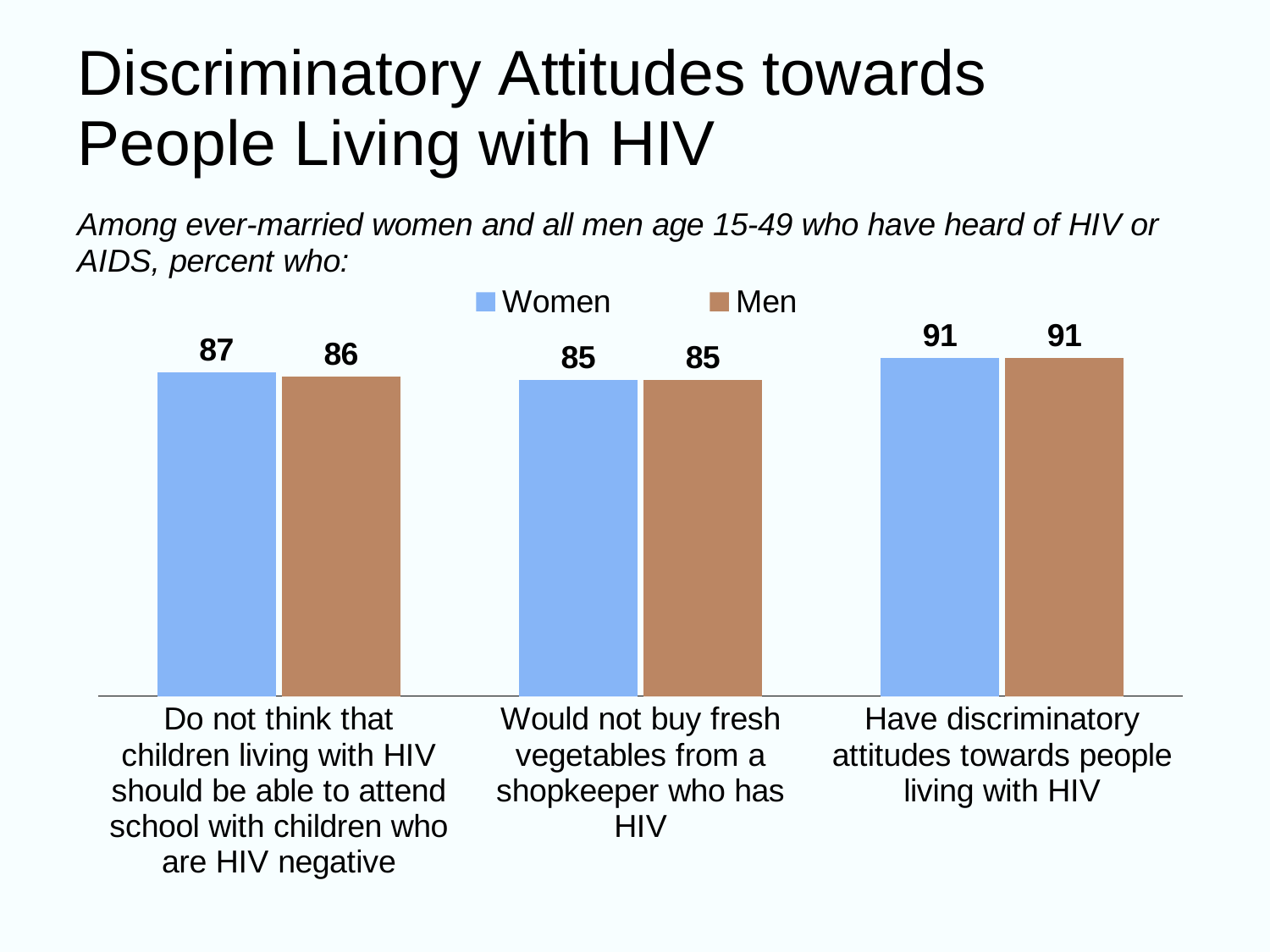

### Chart

| Category | Women | Men |
|---|---|---|
| Do not think that children living with HIV should be able to attend school with children who are HIV negative | 87.0 | 86.0 |
| Would not buy fresh vegetables from a shopkeeper who has HIV | 85.0 | 85.0 |
| Have discriminatory attitudes towards people living with HIV | 91.0 | 91.0 |